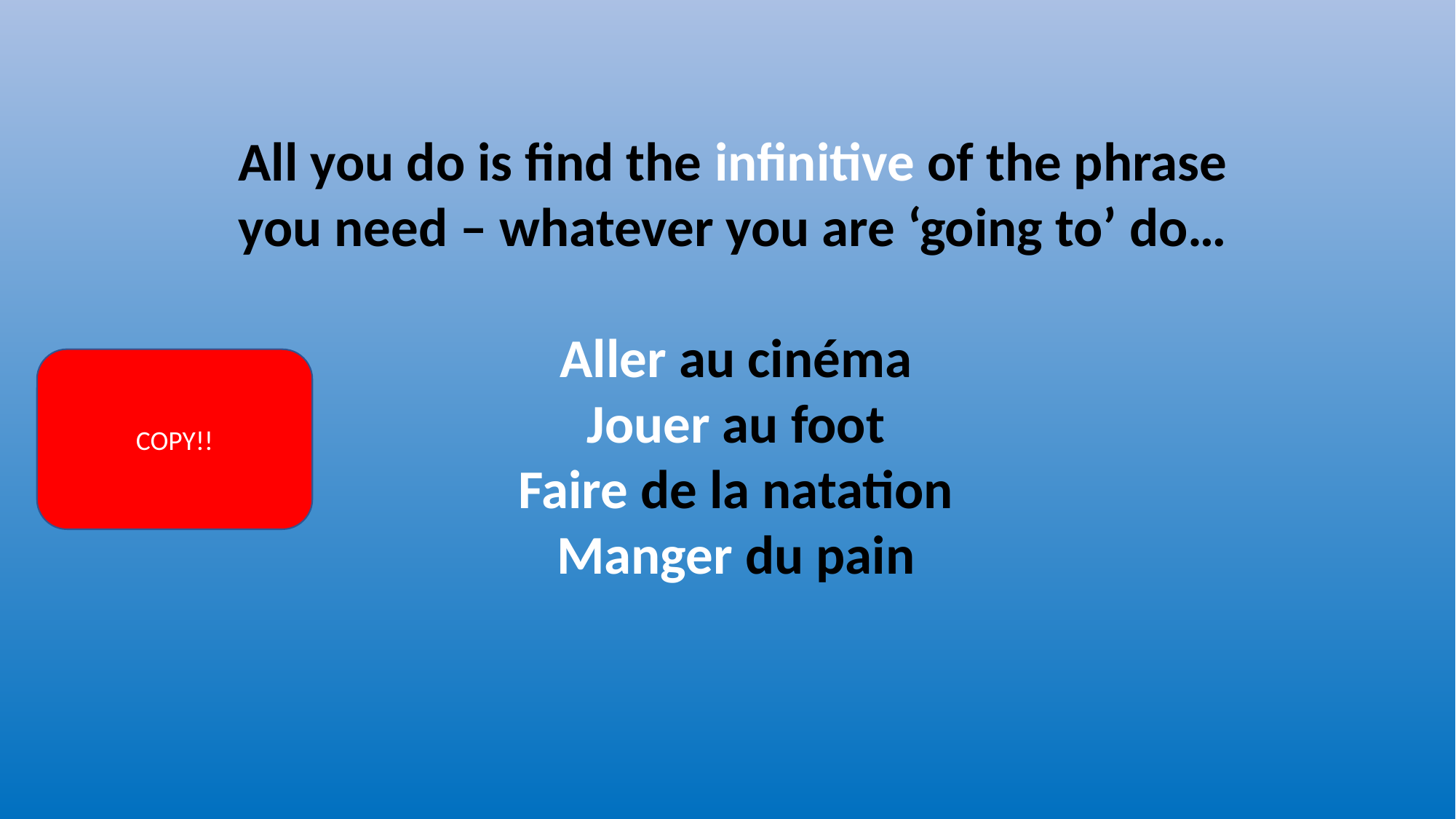

All you do is find the infinitive of the phrase you need – whatever you are ‘going to’ do…

Aller au cinéma
Jouer au foot
Faire de la natation
Manger du pain
COPY!!